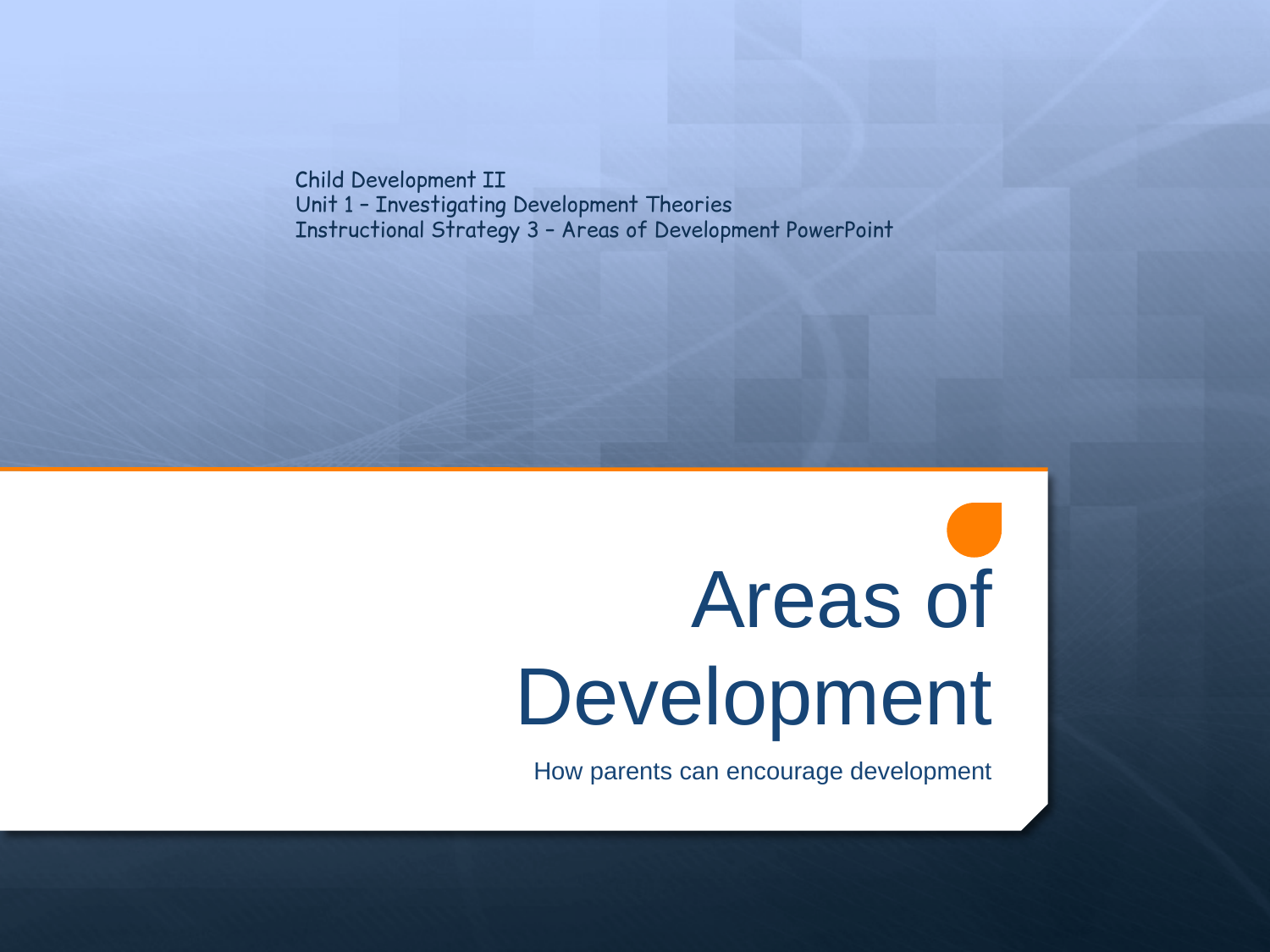

Child Development II
Unit 1 – Investigating Development Theories
Instructional Strategy 3 – Areas of Development PowerPoint
# Areas of Development
How parents can encourage development